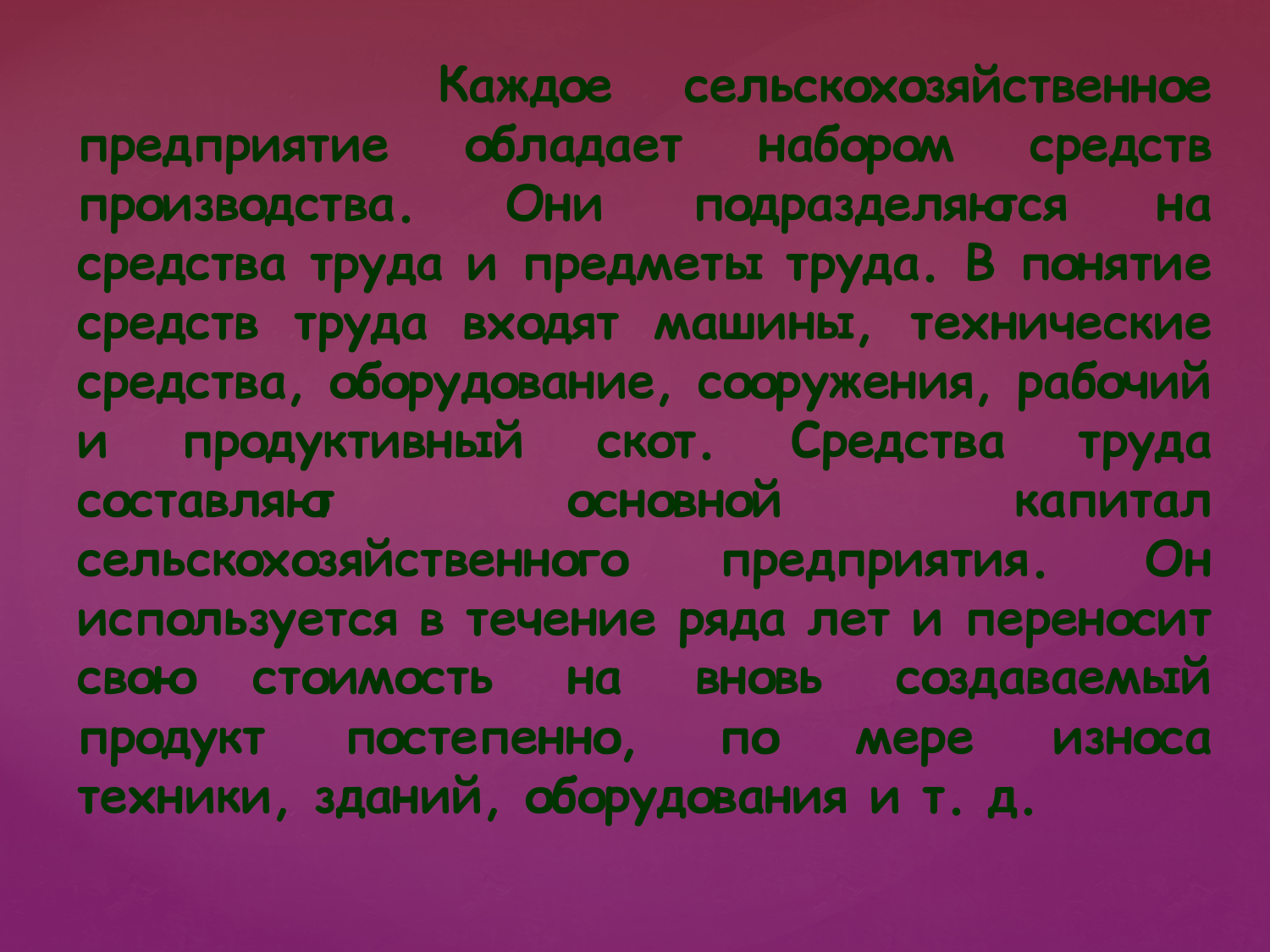

Каждое сельскохозяйственное предприятие обладает набором средств производства. Они подразделяются на средства труда и предметы труда. В понятие средств труда входят машины, технические средства, оборудование, сооружения, рабочий и продуктивный скот. Средства труда составляют основной капитал сельскохозяйственного предприятия. Он используется в течение ряда лет и переносит свою стоимость на вновь создаваемый продукт постепенно, по мере износа техники, зданий, оборудования и т. д.